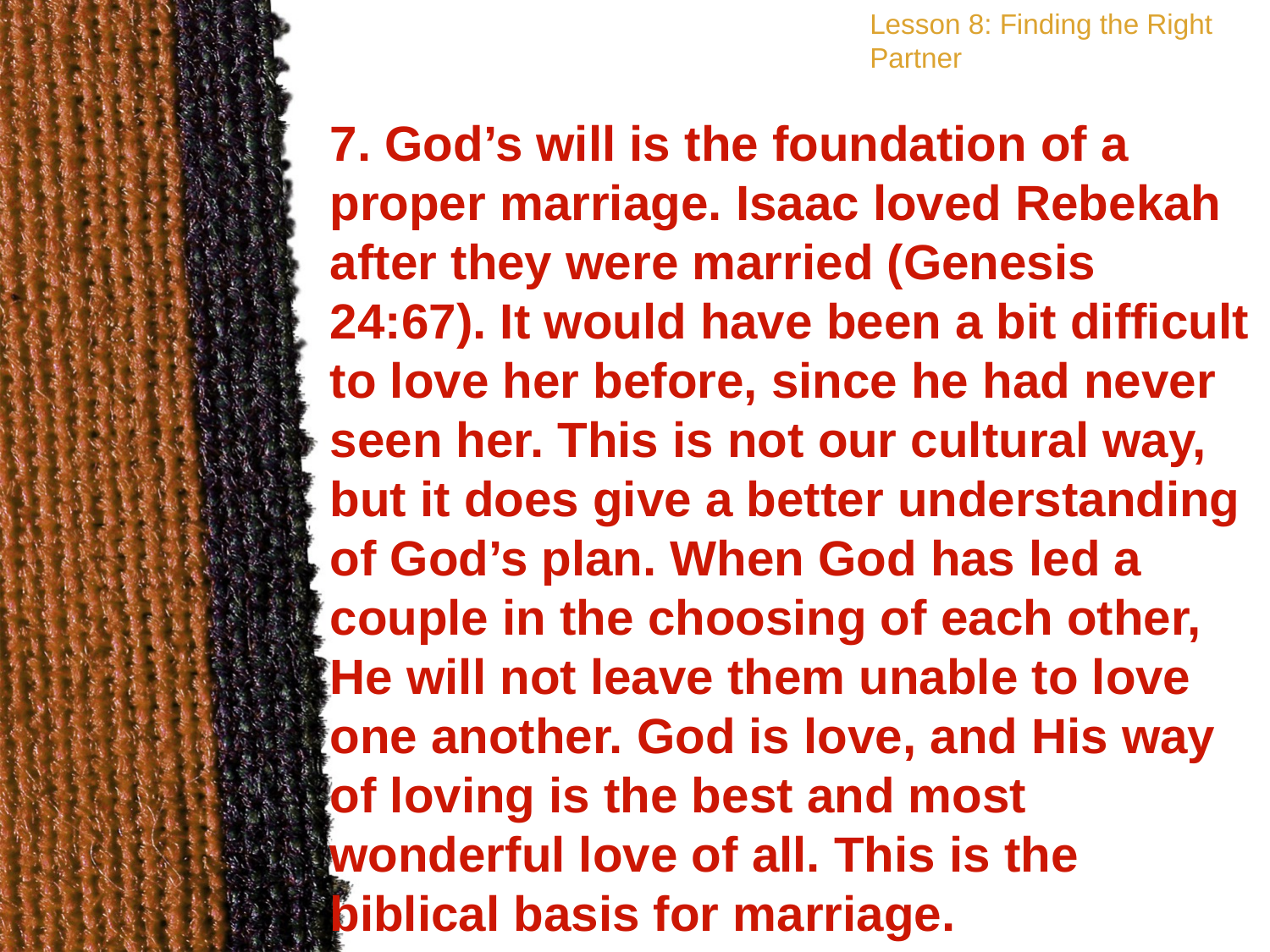

Lesson 8: Finding the Right Partner
7. God’s will is the foundation of a proper marriage. Isaac loved Rebekah after they were married (Genesis 24:67). It would have been a bit difficult to love her before, since he had never seen her. This is not our cultural way, but it does give a better understanding of God’s plan. When God has led a couple in the choosing of each other, He will not leave them unable to love one another. God is love, and His way of loving is the best and most wonderful love of all. This is the biblical basis for marriage.